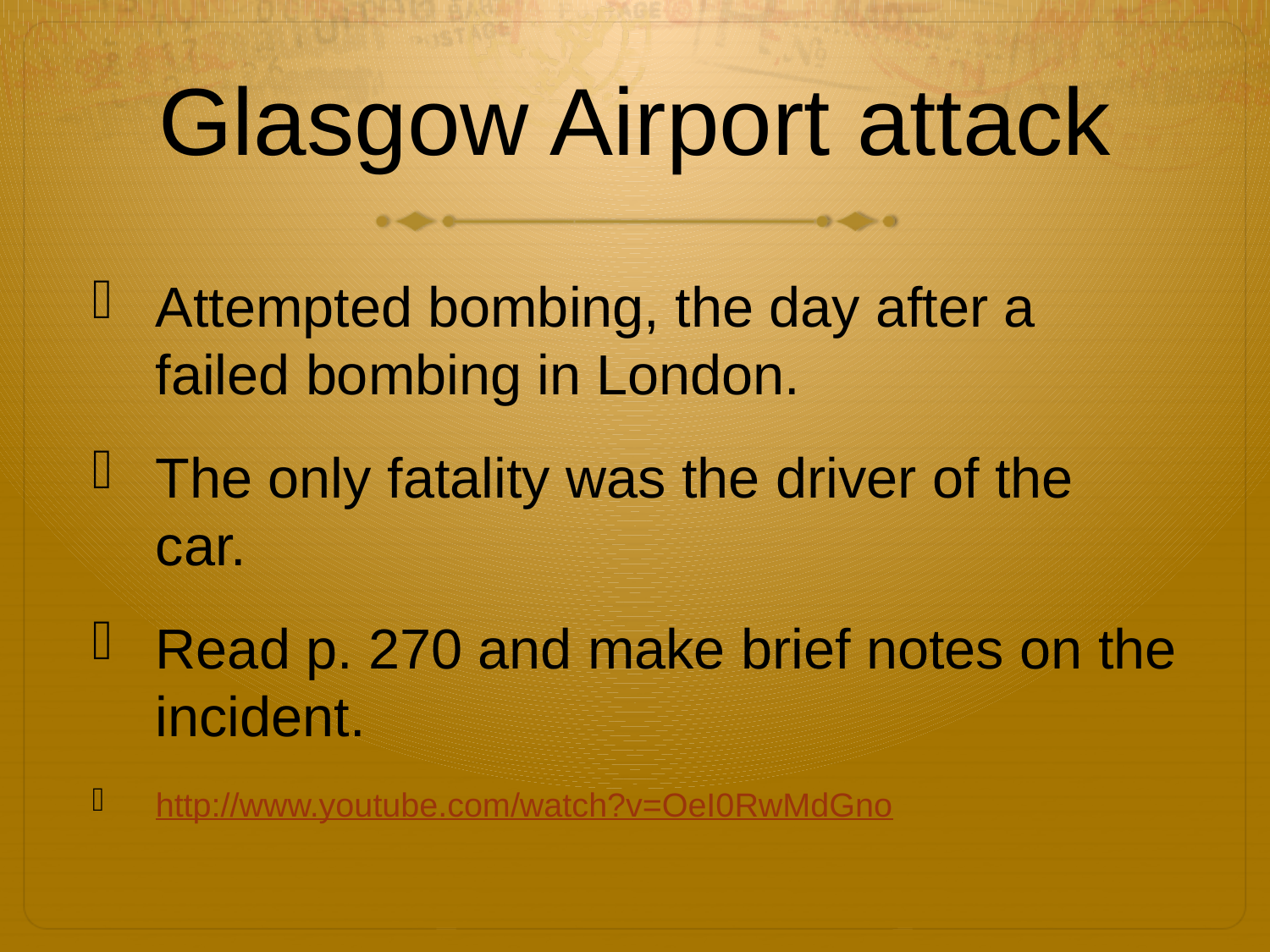

# Glasgow Airport attack
Attempted bombing, the day after a failed bombing in London.
The only fatality was the driver of the car.
Read p. 270 and make brief notes on the incident.
http://www.youtube.com/watch?v=OeI0RwMdGno